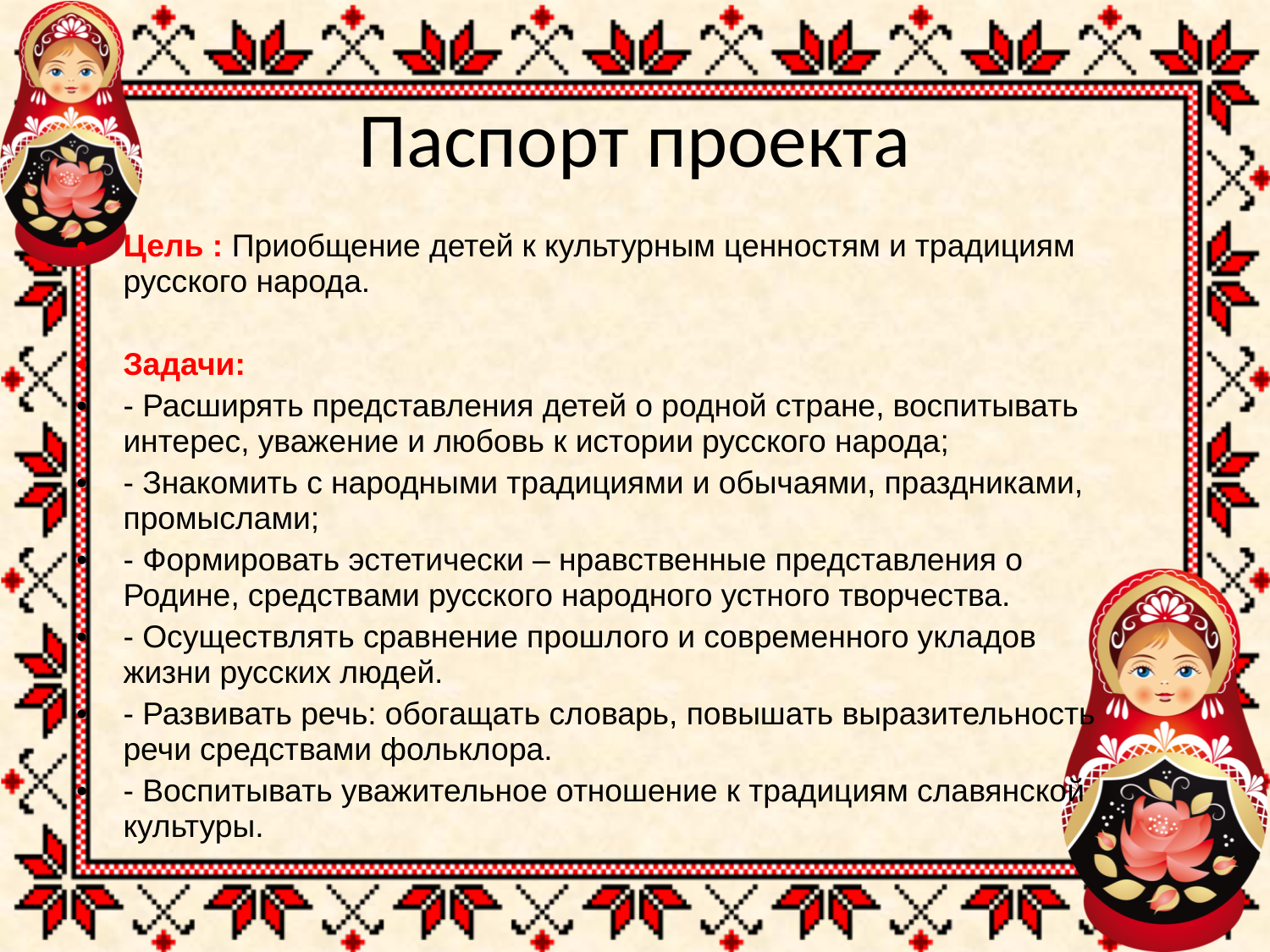

# Паспорт проекта
Цель : Приобщение детей к культурным ценностям и традициям русского народа.

Задачи:
- Расширять представления детей о родной стране, воспитывать интерес, уважение и любовь к истории русского народа;
- Знакомить с народными традициями и обычаями, праздниками, промыслами;
- Формировать эстетически – нравственные представления о Родине, средствами русского народного устного творчества.
- Осуществлять сравнение прошлого и современного укладов жизни русских людей.
- Развивать речь: обогащать словарь, повышать выразительность речи средствами фольклора.
- Воспитывать уважительное отношение к традициям славянской культуры.